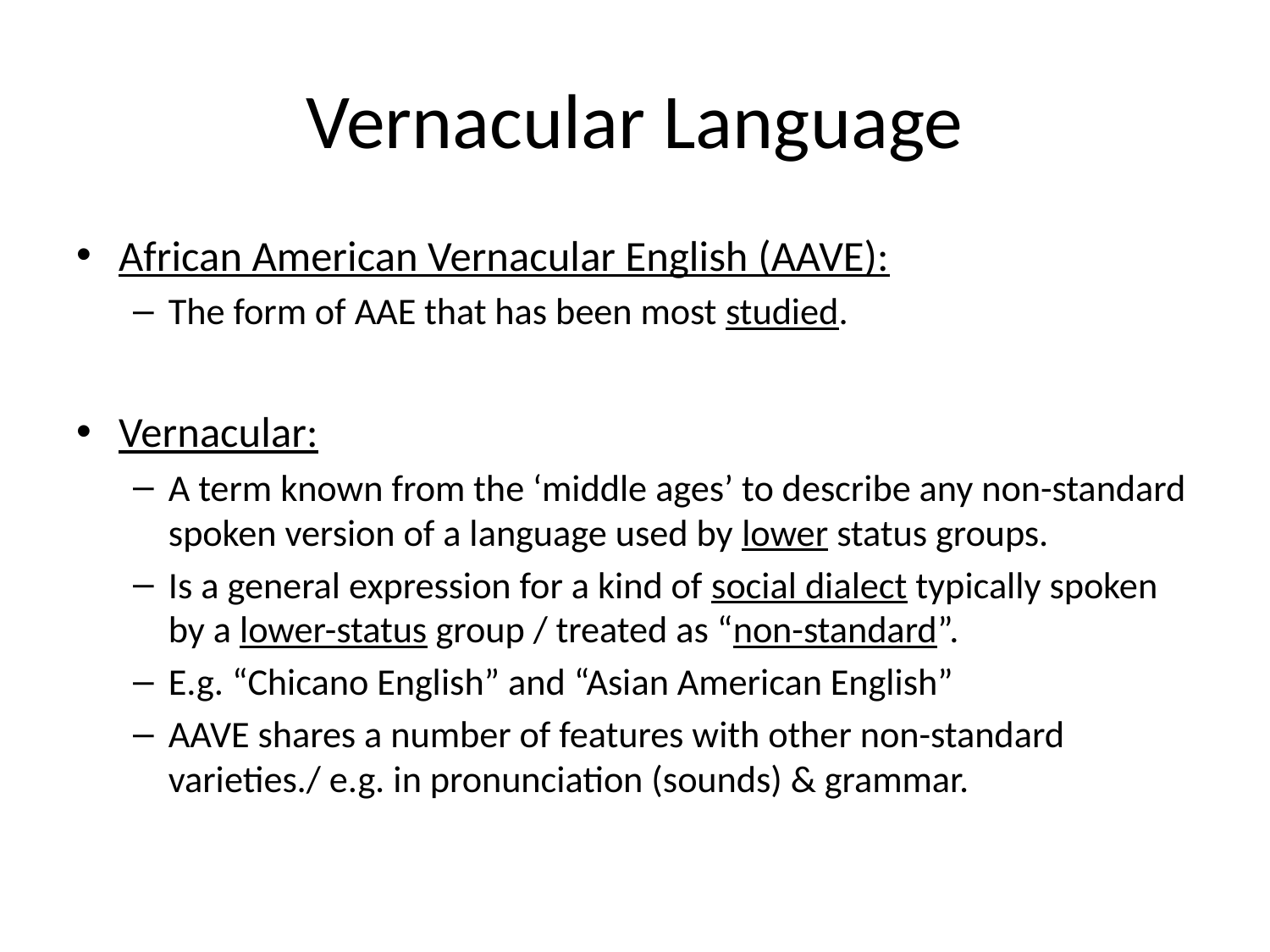

# Vernacular Language
African American Vernacular English (AAVE):
The form of AAE that has been most studied.

Vernacular:
A term known from the ‘middle ages’ to describe any non-standard spoken version of a language used by lower status groups.
Is a general expression for a kind of social dialect typically spoken by a lower-status group / treated as “non-standard”.
E.g. “Chicano English” and “Asian American English”
AAVE shares a number of features with other non-standard varieties./ e.g. in pronunciation (sounds) & grammar.